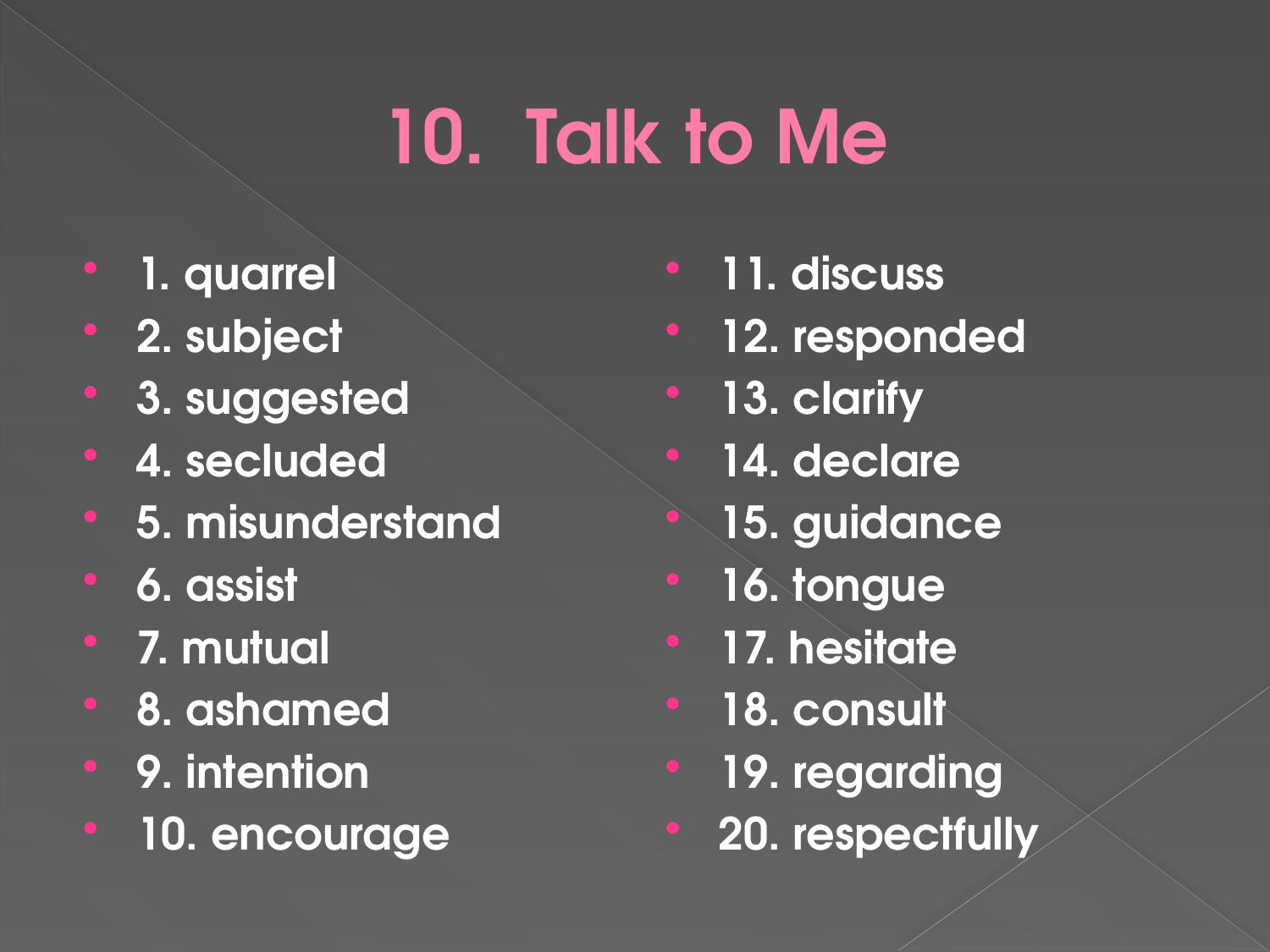

# 10.  Talk to Me
1. quarrel
2. subject
3. suggested
4. secluded
5. misunderstand
6. assist
7. mutual
8. ashamed
9. intention
10. encourage
11. discuss
12. responded
13. clarify
14. declare
15. guidance
16. tongue
17. hesitate
18. consult
19. regarding
20. respectfully